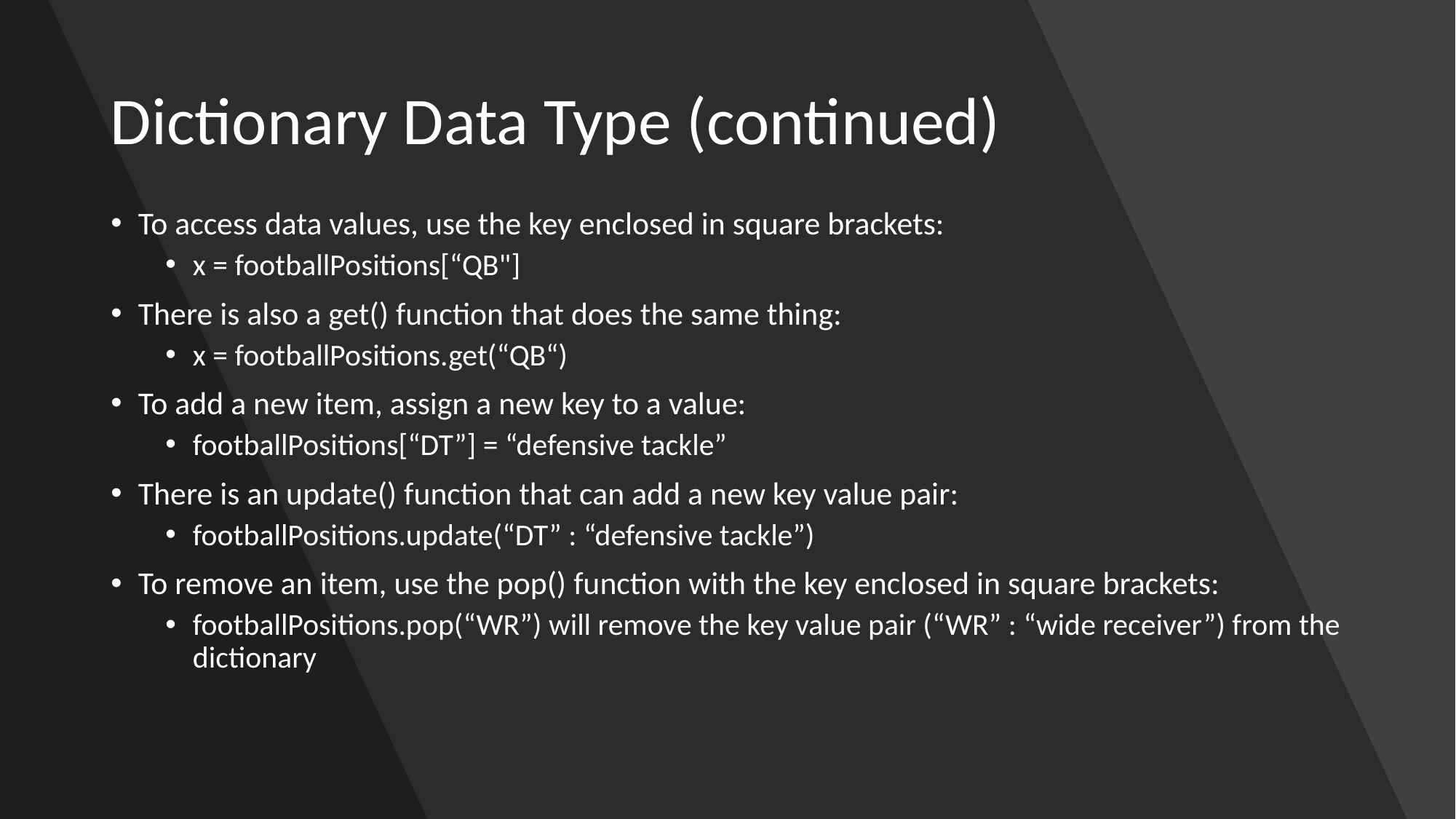

# Dictionary Data Type (continued)
To access data values, use the key enclosed in square brackets:
x = footballPositions[“QB"]
There is also a get() function that does the same thing:
x = footballPositions.get(“QB“)
To add a new item, assign a new key to a value:
footballPositions[“DT”] = “defensive tackle”
There is an update() function that can add a new key value pair:
footballPositions.update(“DT” : “defensive tackle”)
To remove an item, use the pop() function with the key enclosed in square brackets:
footballPositions.pop(“WR”) will remove the key value pair (“WR” : “wide receiver”) from the dictionary